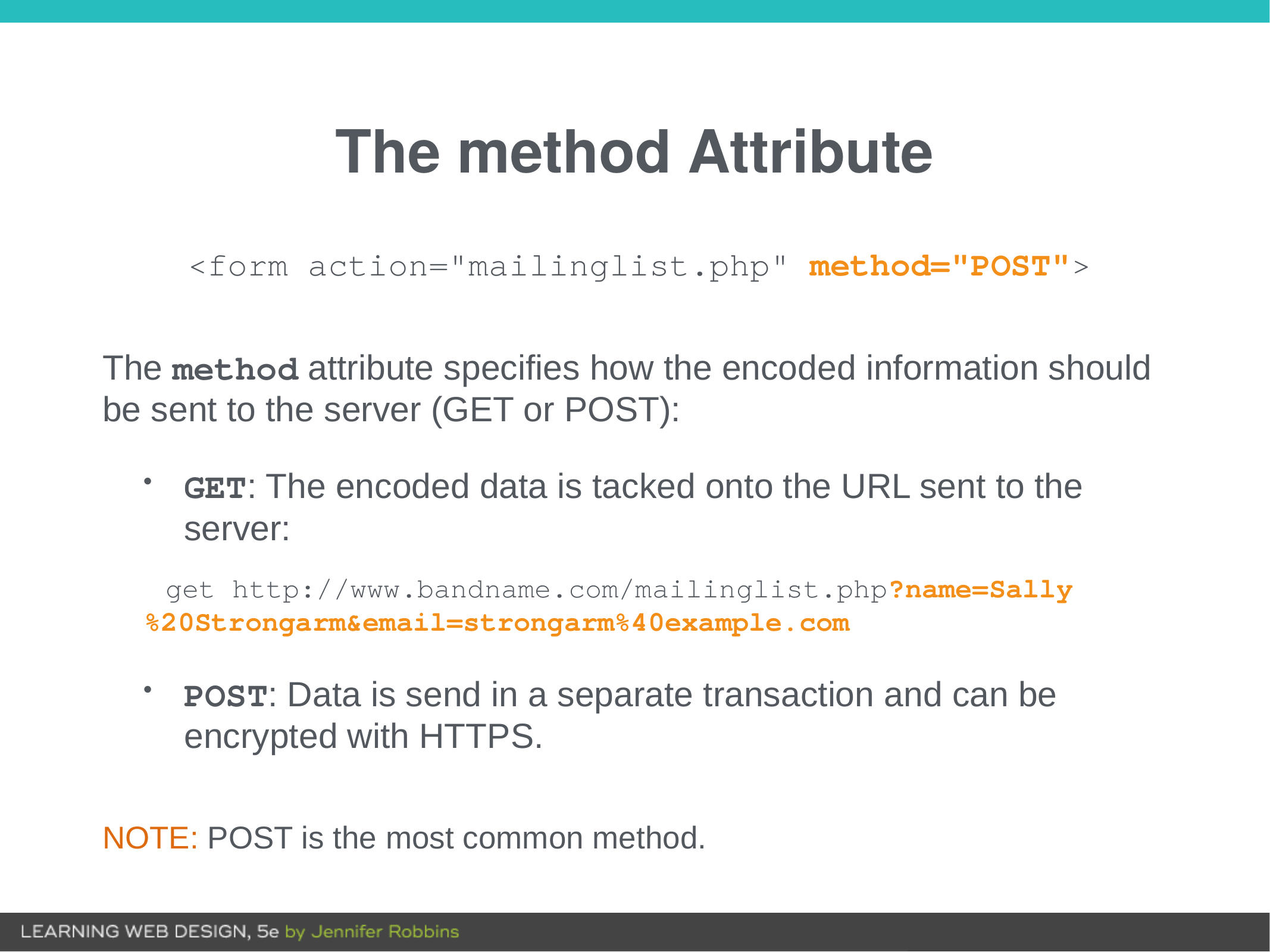

The method Attribute
<form action="mailinglist.php" method="POST">
The method attribute specifies how the encoded information should be sent to the server (GET or POST):
GET: The encoded data is tacked onto the URL sent to the server:
get http://www.bandname.com/mailinglist.php?name=Sally%20Strongarm&email=strongarm%40example.com
POST: Data is send in a separate transaction and can be encrypted with HTTPS.
NOTE: POST is the most common method.